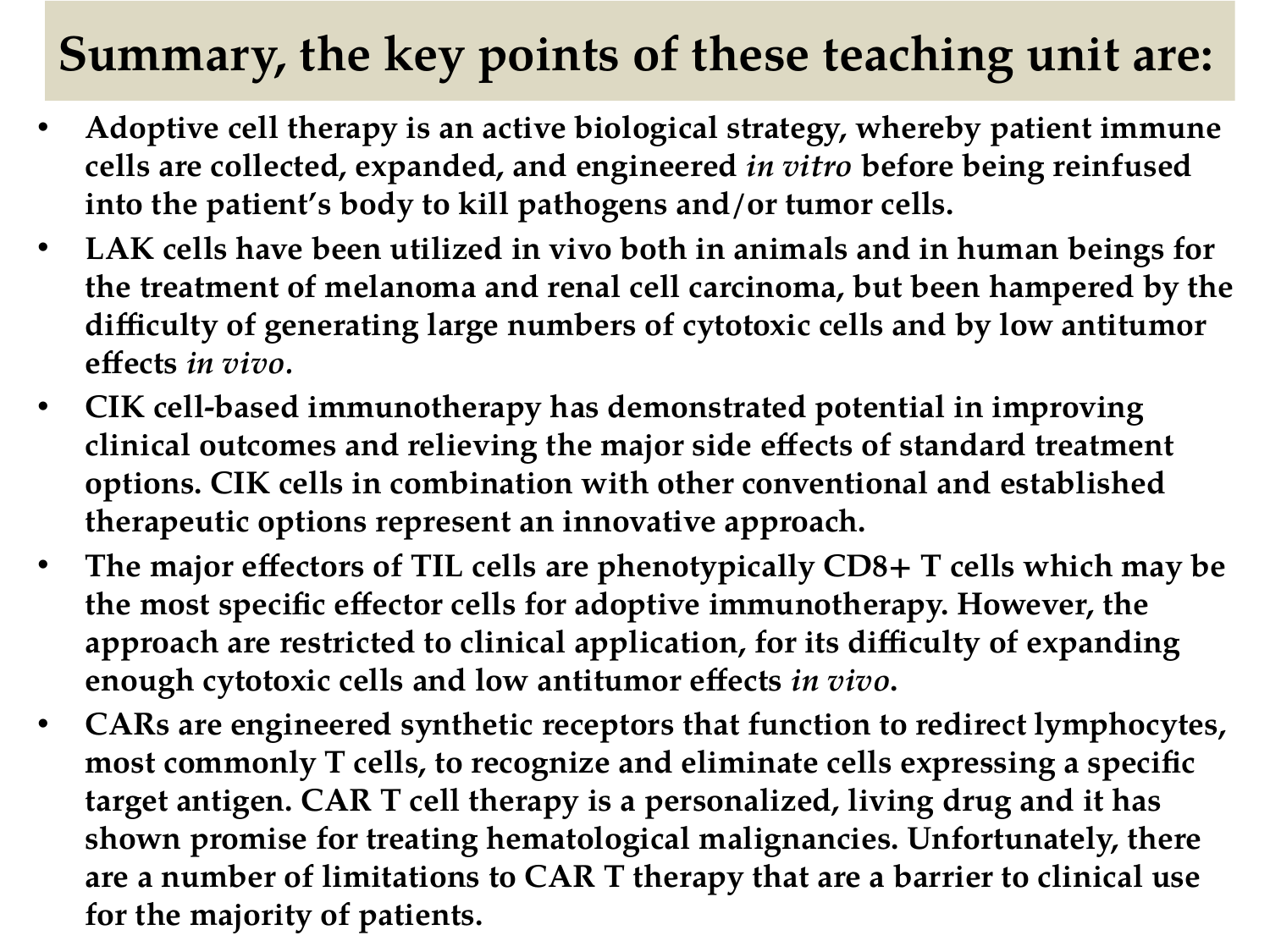

# Summary, the key points of these teaching unit are:
Adoptive cell therapy is an active biological strategy, whereby patient immune cells are collected, expanded, and engineered in vitro before being reinfused into the patient’s body to kill pathogens and/or tumor cells.
LAK cells have been utilized in vivo both in animals and in human beings for the treatment of melanoma and renal cell carcinoma, but been hampered by the difficulty of generating large numbers of cytotoxic cells and by low antitumor effects in vivo.
CIK cell-based immunotherapy has demonstrated potential in improving clinical outcomes and relieving the major side effects of standard treatment options. CIK cells in combination with other conventional and established therapeutic options represent an innovative approach.
The major effectors of TIL cells are phenotypically CD8+ T cells which may be the most specific effector cells for adoptive immunotherapy. However, the approach are restricted to clinical application, for its difficulty of expanding enough cytotoxic cells and low antitumor effects in vivo.
CARs are engineered synthetic receptors that function to redirect lymphocytes, most commonly T cells, to recognize and eliminate cells expressing a specific target antigen. CAR T cell therapy is a personalized, living drug and it has shown promise for treating hematological malignancies. Unfortunately, there are a number of limitations to CAR T therapy that are a barrier to clinical use for the majority of patients.